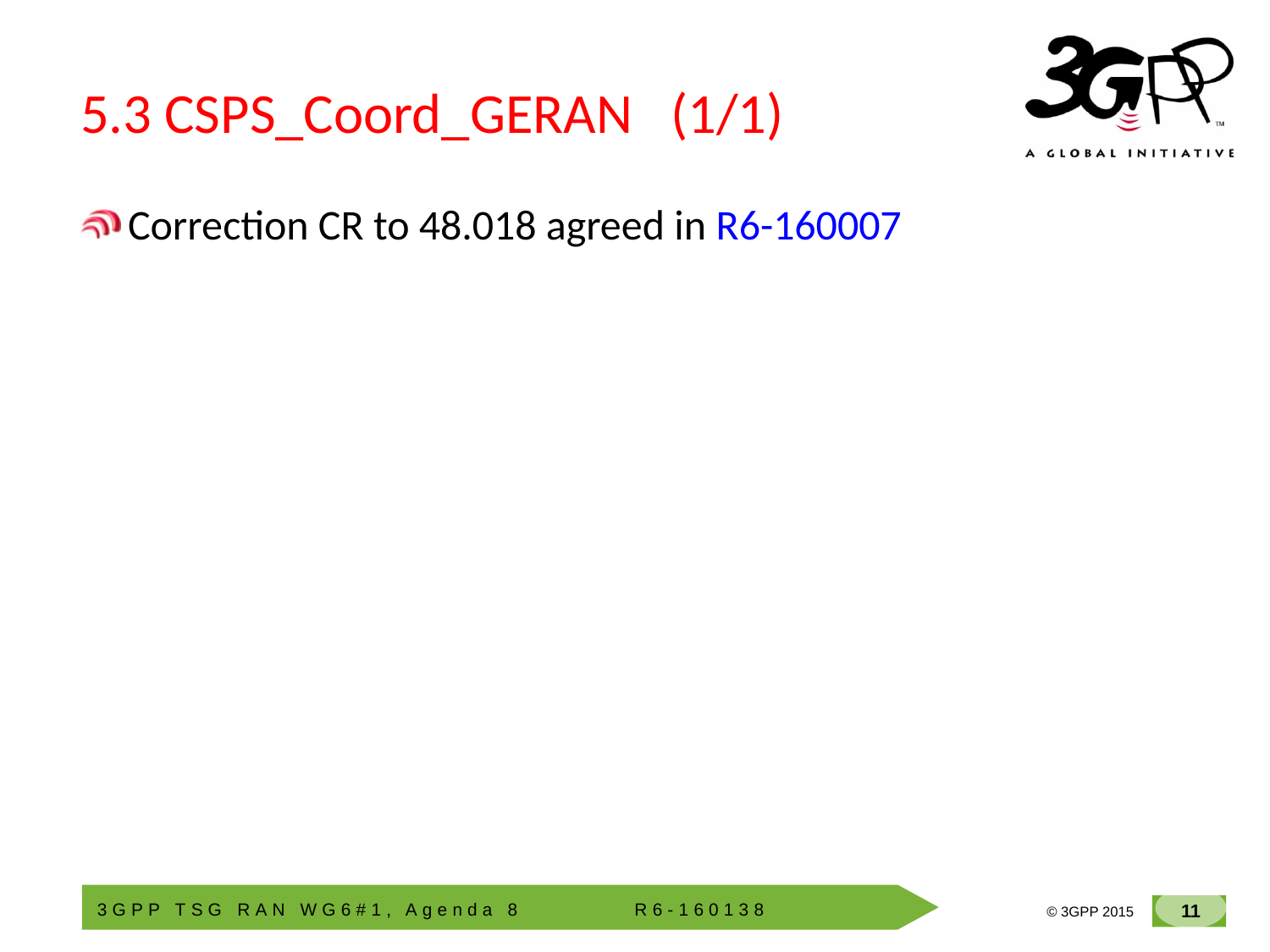

# 5.3 CSPS_Coord_GERAN   (1/1)
Correction CR to 48.018 agreed in R6-160007